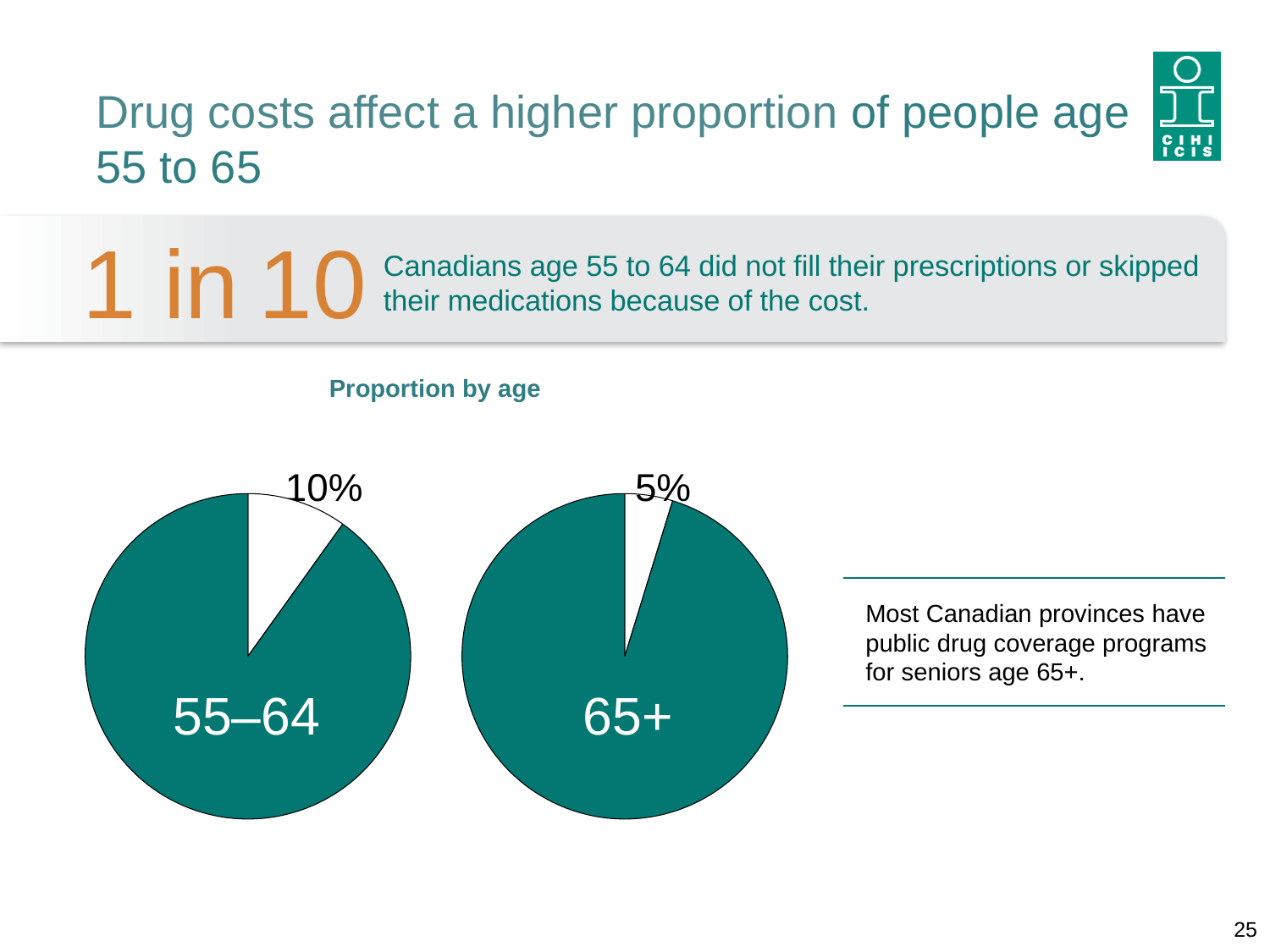

# Drug costs affect a higher proportion of people age 55 to 65
1 in 10

Canadians age 55 to 64 did not fill their prescriptions or skipped their medications because of the cost.
Proportion by age
10%
5%

### Chart

| Category | 55-64 |
|---|---|

### Chart

| Category | 65+ |
|---|---|
55–64
65+
Most Canadian provinces have public drug coverage programs for seniors age 65+.
25